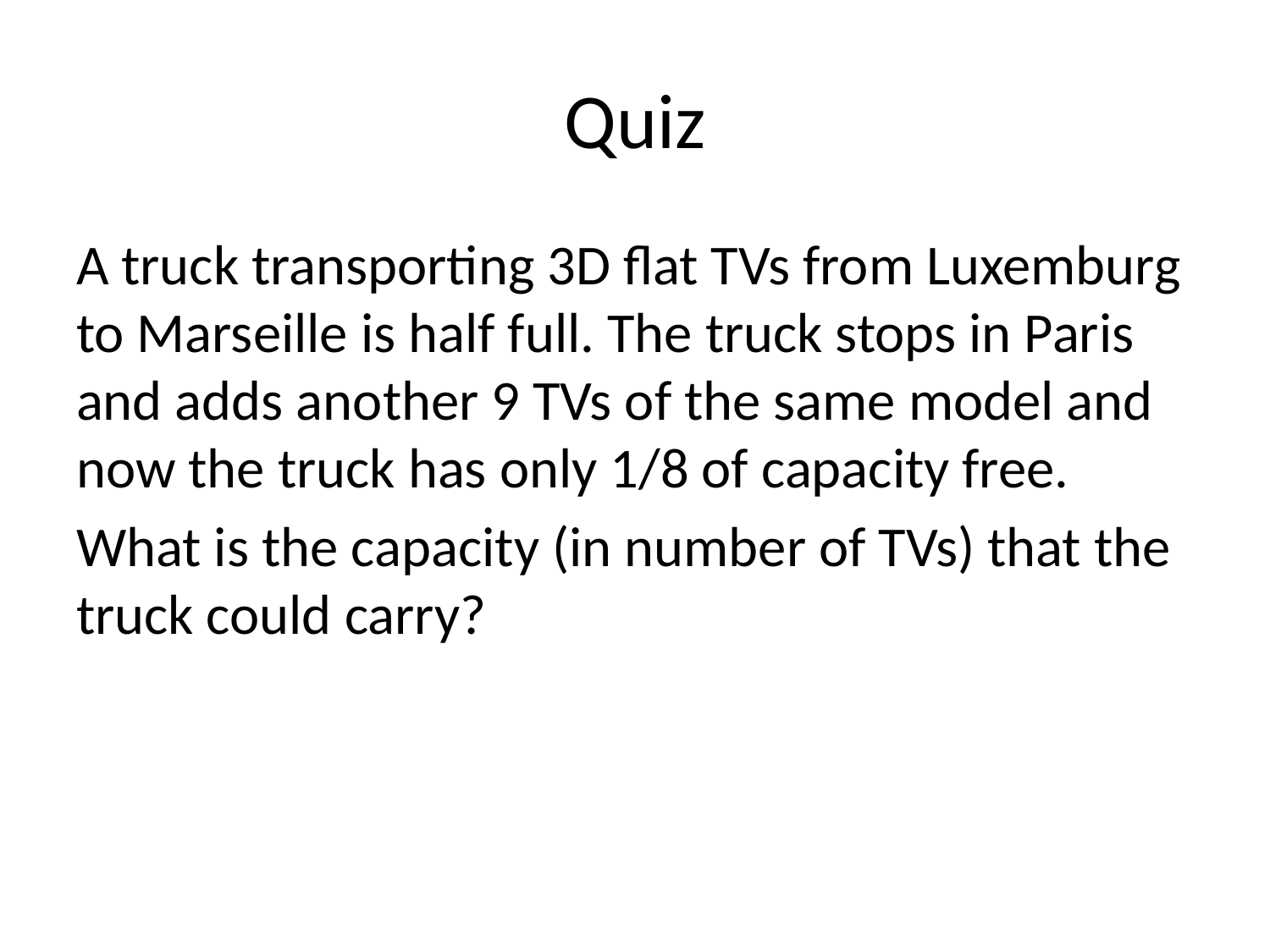

# Quiz
A truck transporting 3D flat TVs from Luxemburg to Marseille is half full. The truck stops in Paris and adds another 9 TVs of the same model and now the truck has only 1/8 of capacity free.
What is the capacity (in number of TVs) that the truck could carry?